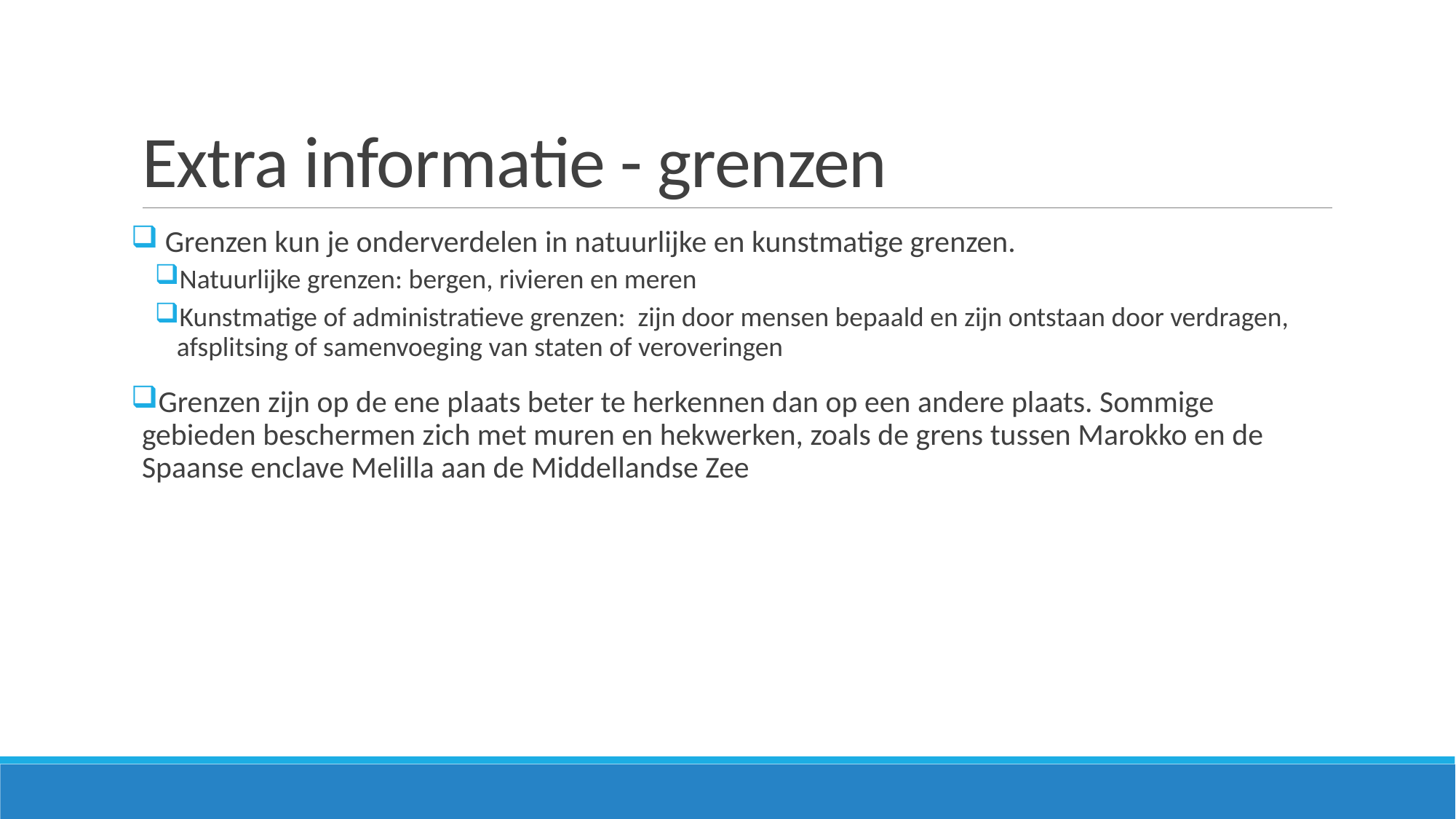

# Extra informatie - grenzen
 Grenzen kun je onderverdelen in natuurlijke en kunstmatige grenzen.
Natuurlijke grenzen: bergen, rivieren en meren
Kunstmatige of administratieve grenzen:  zijn door mensen bepaald en zijn ontstaan door verdragen, afsplitsing of samenvoeging van staten of veroveringen
Grenzen zijn op de ene plaats beter te herkennen dan op een andere plaats. Sommige gebieden beschermen zich met muren en hekwerken, zoals de grens tussen Marokko en de Spaanse enclave Melilla aan de Middellandse Zee